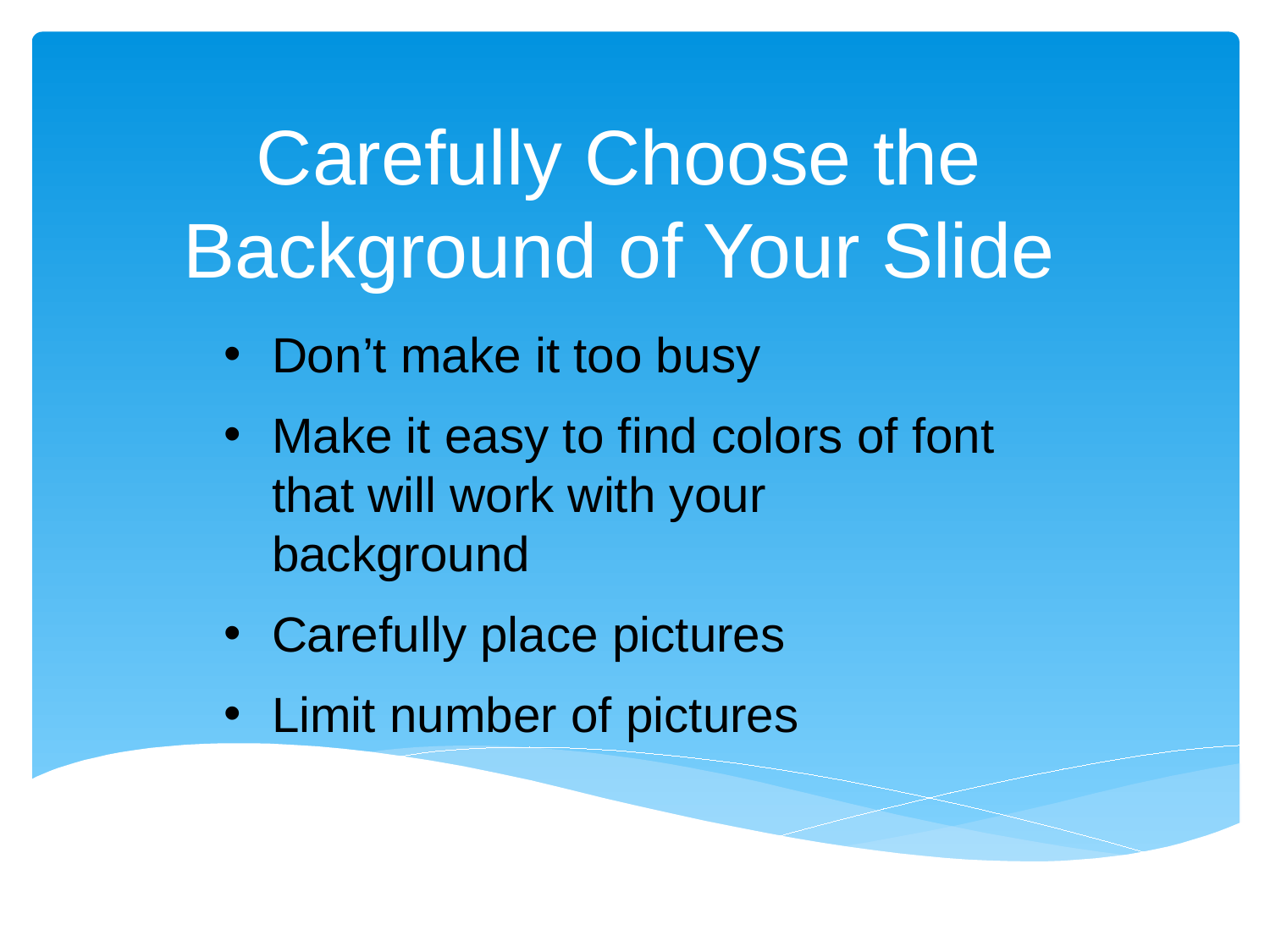

# Carefully Choose the Background of Your Slide
Don’t make it too busy

Make it easy to find colors of font that will work with your background

Carefully place pictures

Limit number of pictures